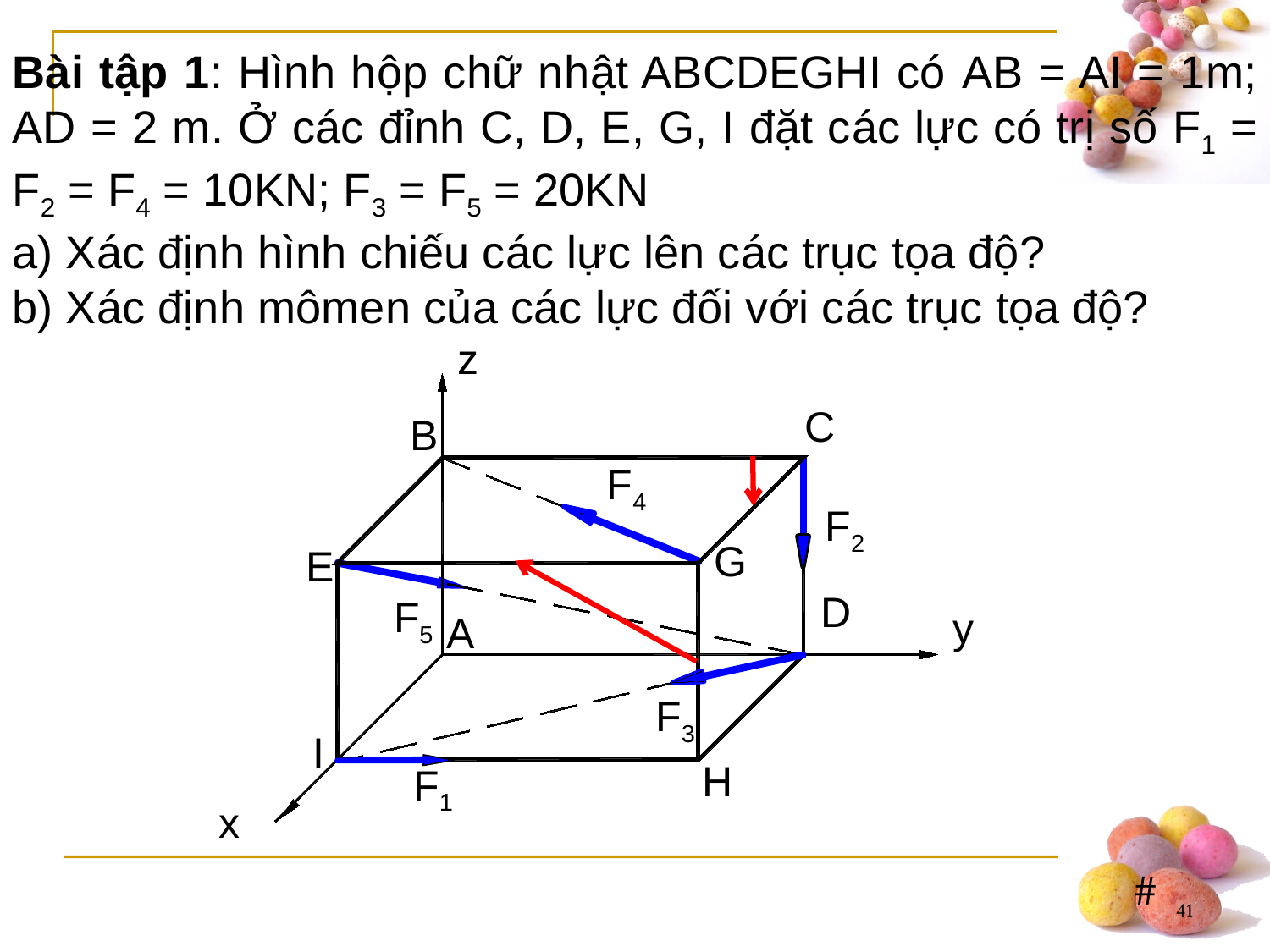

Bài tập 1: Hình hộp chữ nhật ABCDEGHI có AB = AI = 1m; AD = 2 m. Ở các đỉnh C, D, E, G, I đặt các lực có trị số F1 = F2 = F4 = 10KN; F3 = F5 = 20KN
a) Xác định hình chiếu các lực lên các trục tọa độ?
b) Xác định mômen của các lực đối với các trục tọa độ?
z

C
B

F4

F2

G

E

D
F5

y

A

F3

I

H

F1

x

41